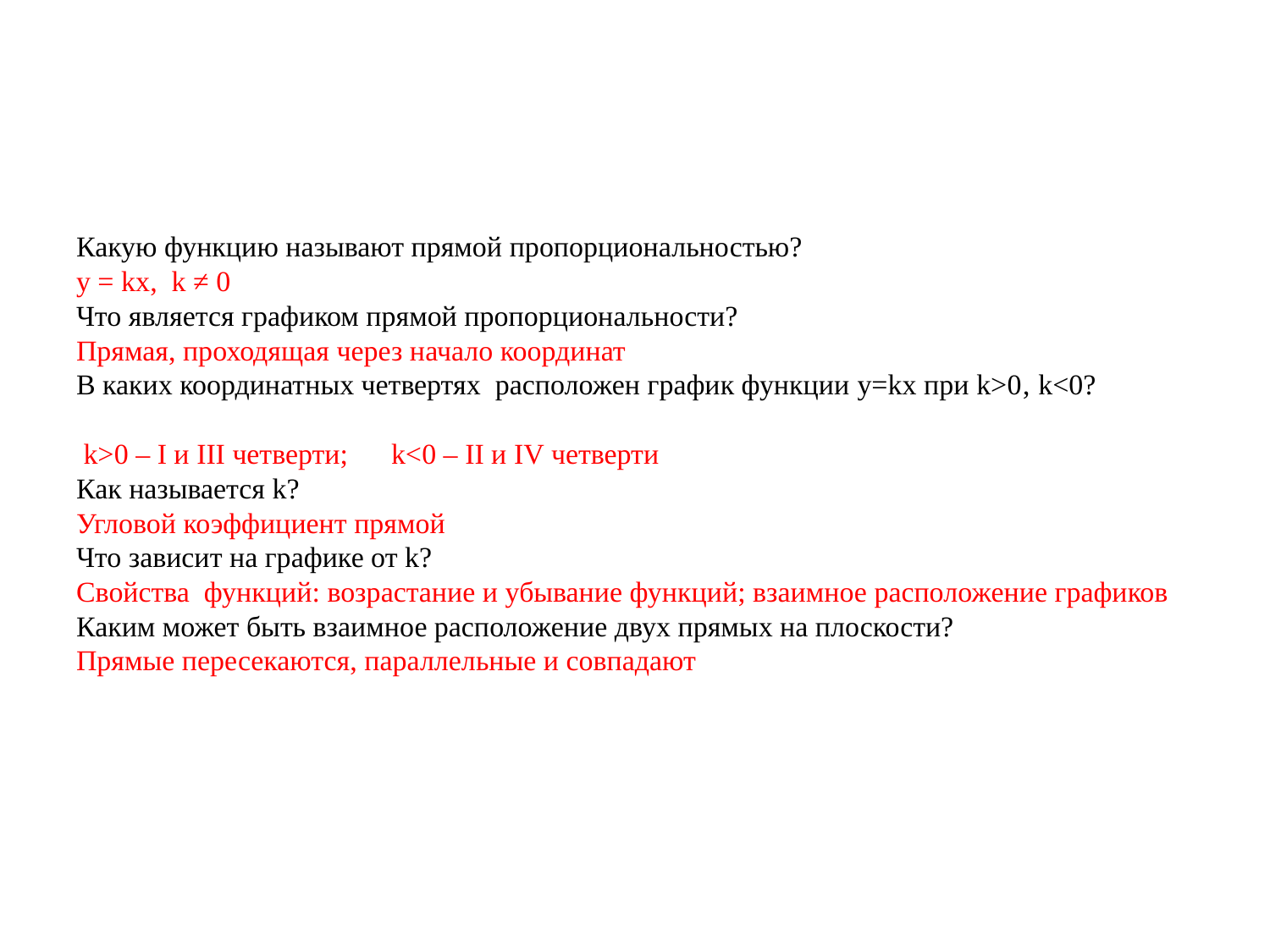

#
Какую функцию называют прямой пропорциональностью?
y = kx,  k ≠ 0
Что является графиком прямой пропорциональности?
Прямая, проходящая через начало координат
В каких координатных четвертях  расположен график функции y=kx при k>0‚ k<0?
 k>0 – I и III четверти;      k<0 – II и IV четверти
Как называется k?
Угловой коэффициент прямой
Что зависит на графике от k?
Свойства  функций: возрастание и убывание функций; взаимное расположение графиков
Каким может быть взаимное расположение двух прямых на плоскости?
Прямые пересекаются, параллельные и совпадают